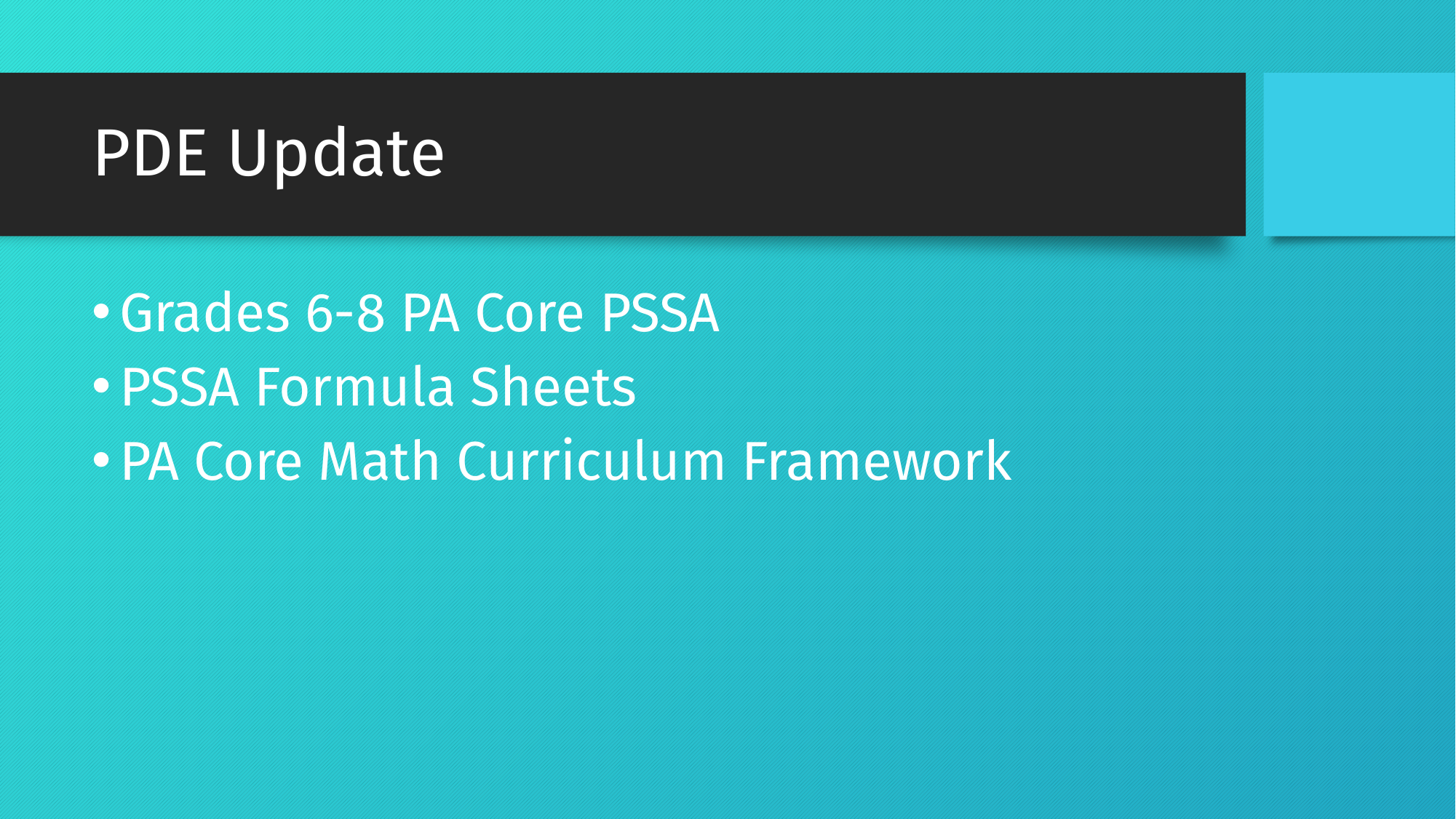

# PDE Update
Grades 6-8 PA Core PSSA
PSSA Formula Sheets
PA Core Math Curriculum Framework